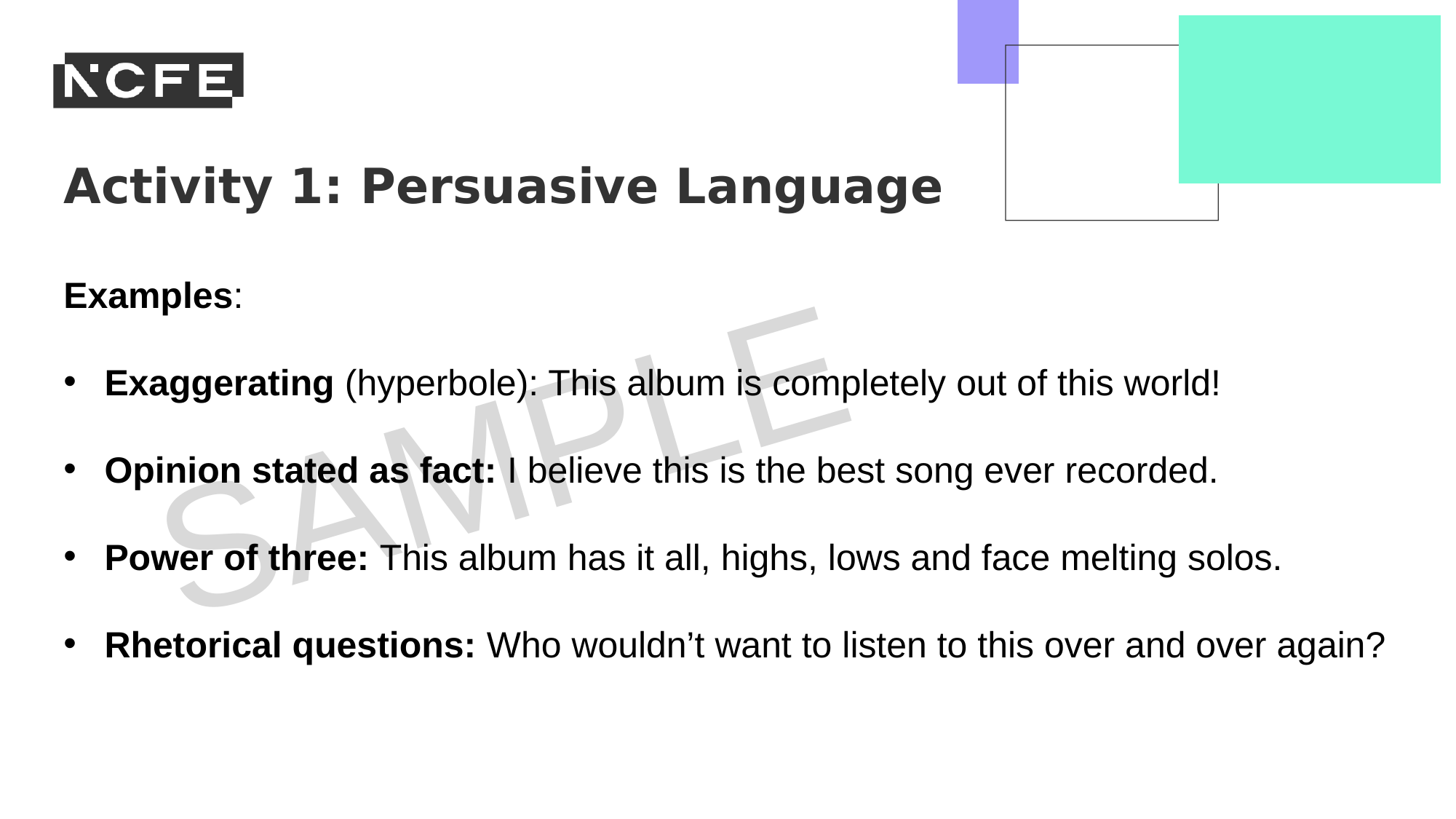

Activity 1: Persuasive Language
Examples:
Exaggerating (hyperbole): This album is completely out of this world!
Opinion stated as fact: I believe this is the best song ever recorded.
Power of three: This album has it all, highs, lows and face melting solos.
Rhetorical questions: Who wouldn’t want to listen to this over and over again?